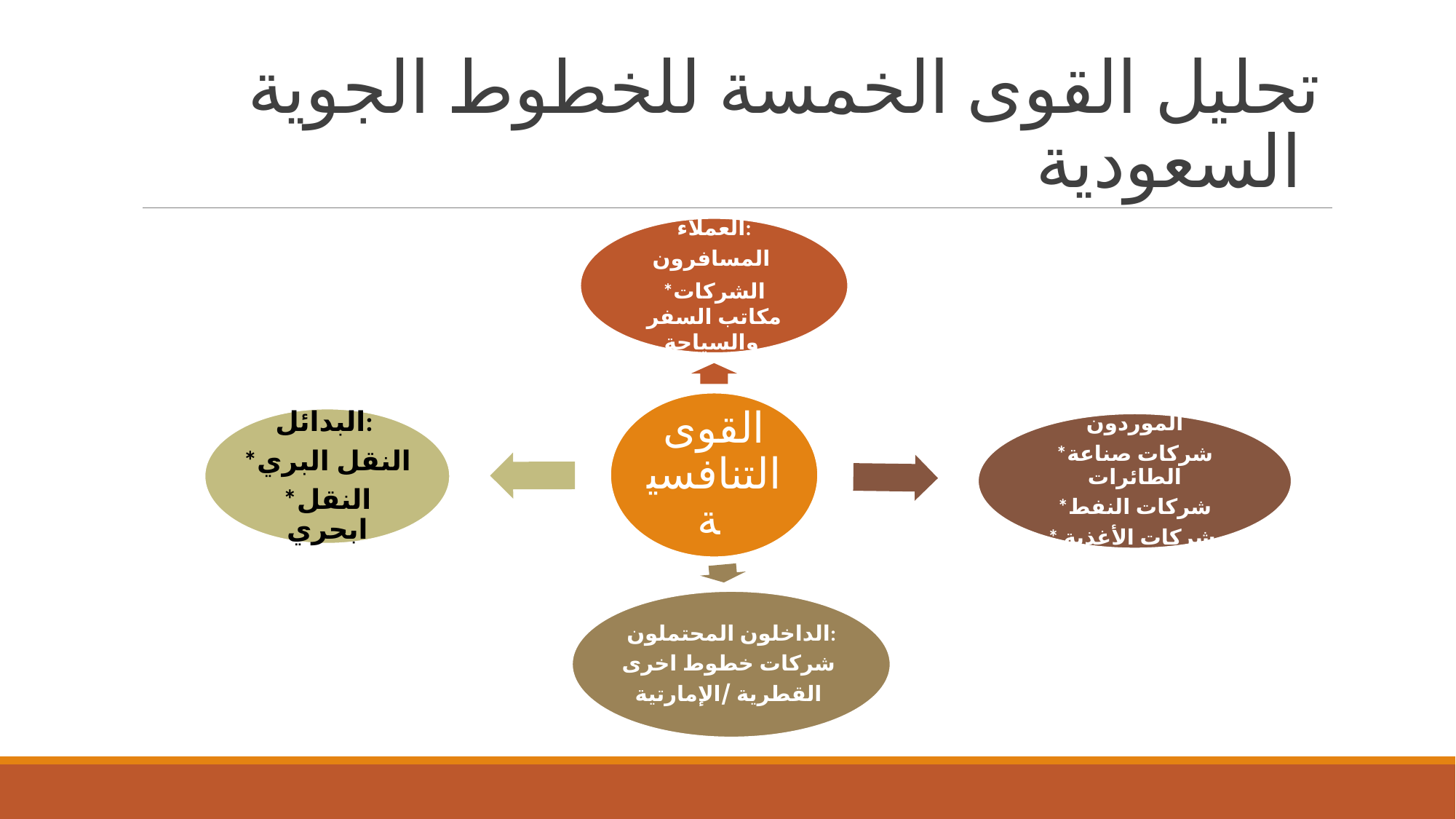

# تحليل القوى الخمسة للخطوط الجوية السعودية
القوى التنافسية

العملاء:
المسافرون
*الشركات
مكاتب السفر والسياحة

الموردون
*شركات صناعة الطائرات
*شركات النفط
* شركات الأغذية

الداخلون المحتملون:
شركات خطوط اخرى
القطرية /الإمارتية

البدائل:
*النقل البري
*النقل ابحري